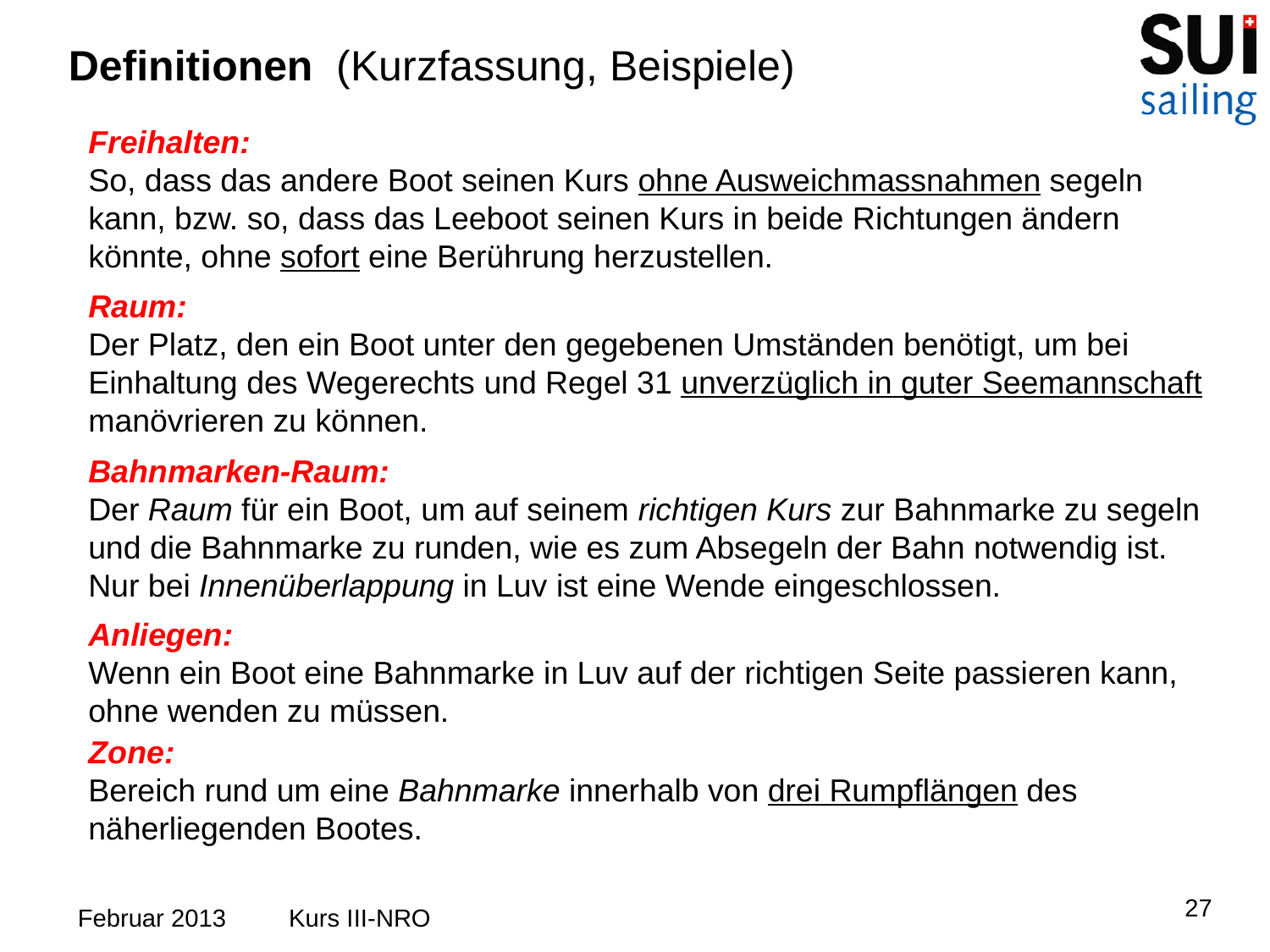

Definitionen  (Kurzfassung, Beispiele)
Freihalten:
So, dass das andere Boot seinen Kurs ohne Ausweichmassnahmen segeln kann, bzw. so, dass das Leeboot seinen Kurs in beide Richtungen ändern        könnte, ohne sofort eine Berührung herzustellen.
Raum:
Der Platz, den ein Boot unter den gegebenen Umständen benötigt, um bei
Einhaltung des Wegerechts und Regel 31 unverzüglich in guter Seemannschaft  manövrieren zu können.

Bahnmarken-Raum:
Der Raum für ein Boot, um auf seinem richtigen Kurs zur Bahnmarke zu segeln und die Bahnmarke zu runden, wie es zum Absegeln der Bahn notwendig ist. Nur bei Innenüberlappung in Luv ist eine Wende eingeschlossen.
Anliegen:
Wenn ein Boot eine Bahnmarke in Luv auf der richtigen Seite passieren kann, ohne wenden zu müssen.
Zone:
Bereich rund um eine Bahnmarke innerhalb von drei Rumpflängen des näherliegenden Bootes.
27
Februar 2013         Kurs III-NRO